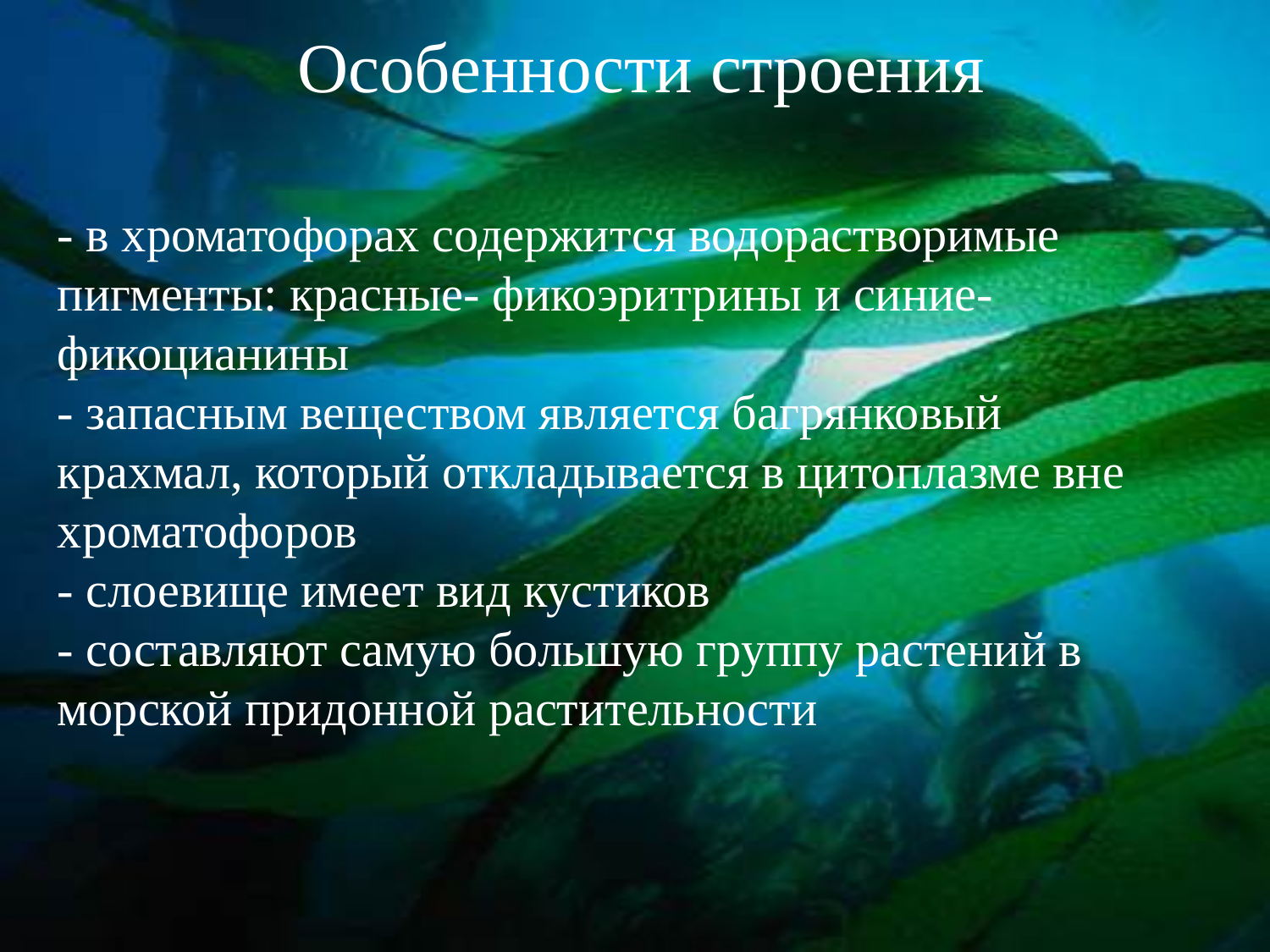

Особенности строения
- в хроматофорах содержится водорастворимые пигменты: красные- фикоэритрины и синие- фикоцианины
- запасным веществом является багрянковый крахмал, который откладывается в цитоплазме вне хроматофоров
- слоевище имеет вид кустиков
- составляют самую большую группу растений в морской придонной растительности